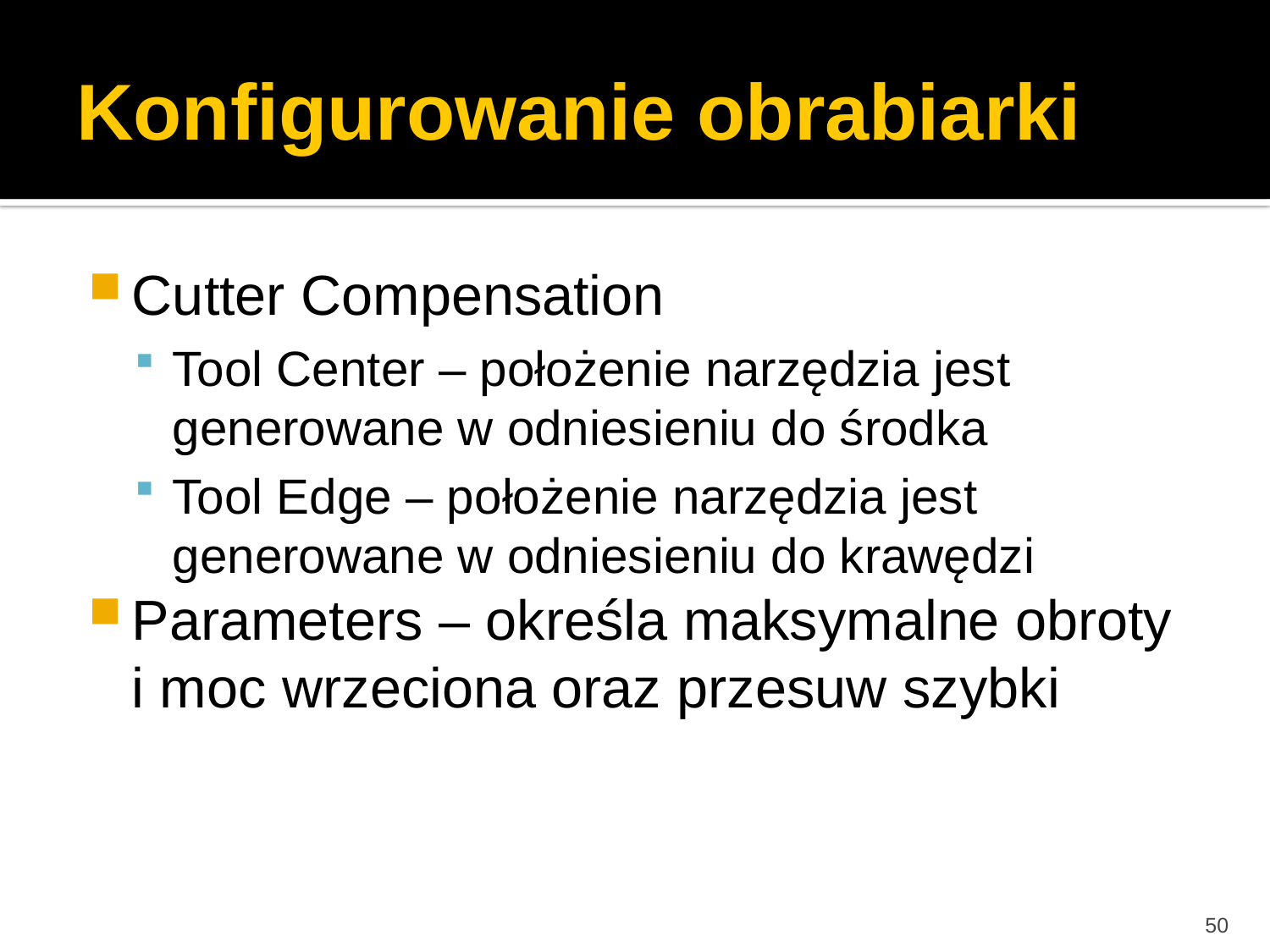

# Konfigurowanie obrabiarki
Cutter Compensation
Tool Center – położenie narzędzia jest generowane w odniesieniu do środka
Tool Edge – położenie narzędzia jest generowane w odniesieniu do krawędzi
Parameters – określa maksymalne obroty i moc wrzeciona oraz przesuw szybki
50